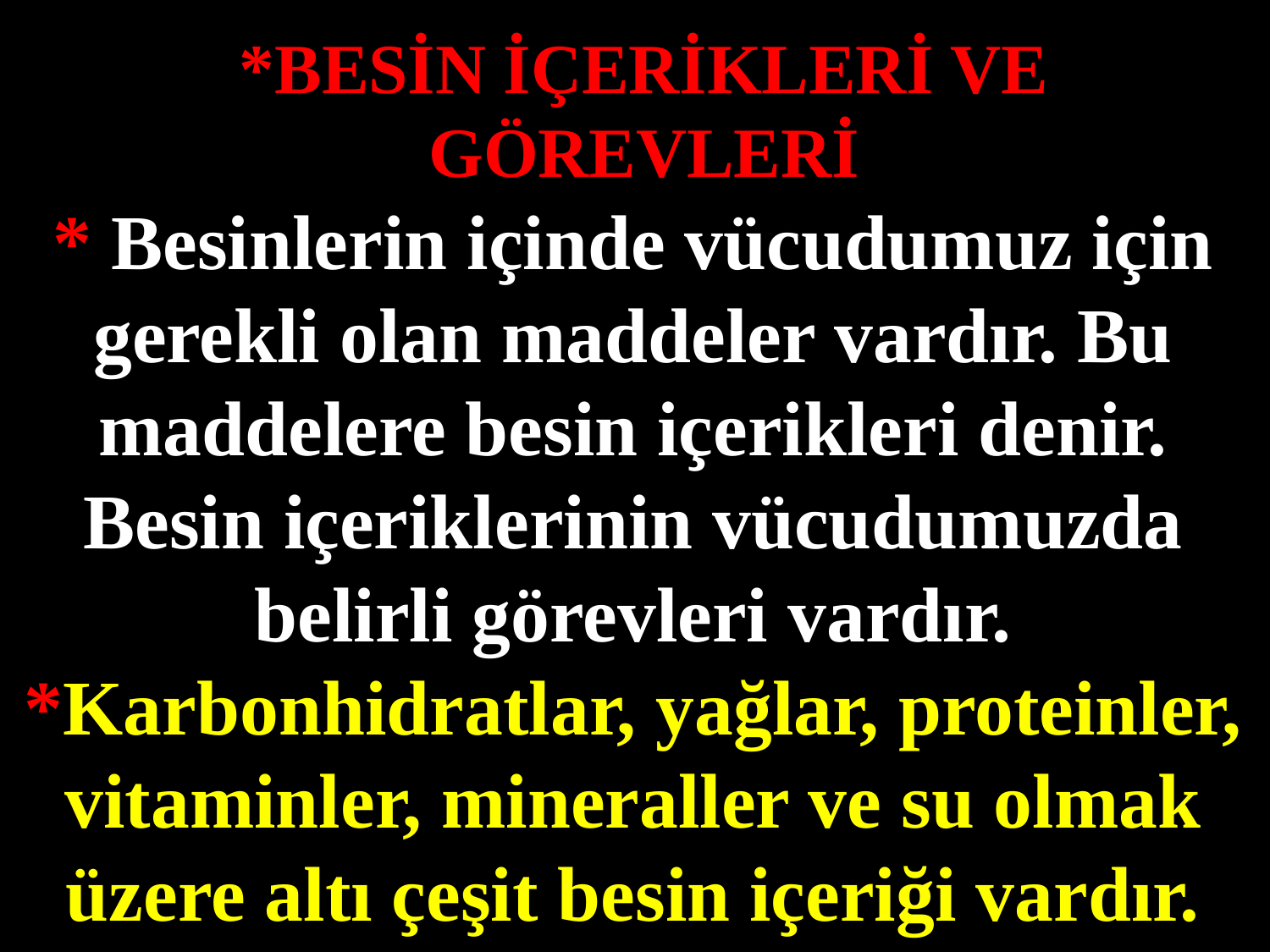

*BESİN İÇERİKLERİ VE GÖREVLERİ
* Besinlerin içinde vücudumuz için gerekli olan maddeler vardır. Bu maddelere besin içerikleri denir. Besin içeriklerinin vücudumuzda belirli görevleri vardır. *Karbonhidratlar, yağlar, proteinler, vitaminler, mineraller ve su olmak üzere altı çeşit besin içeriği vardır.
#